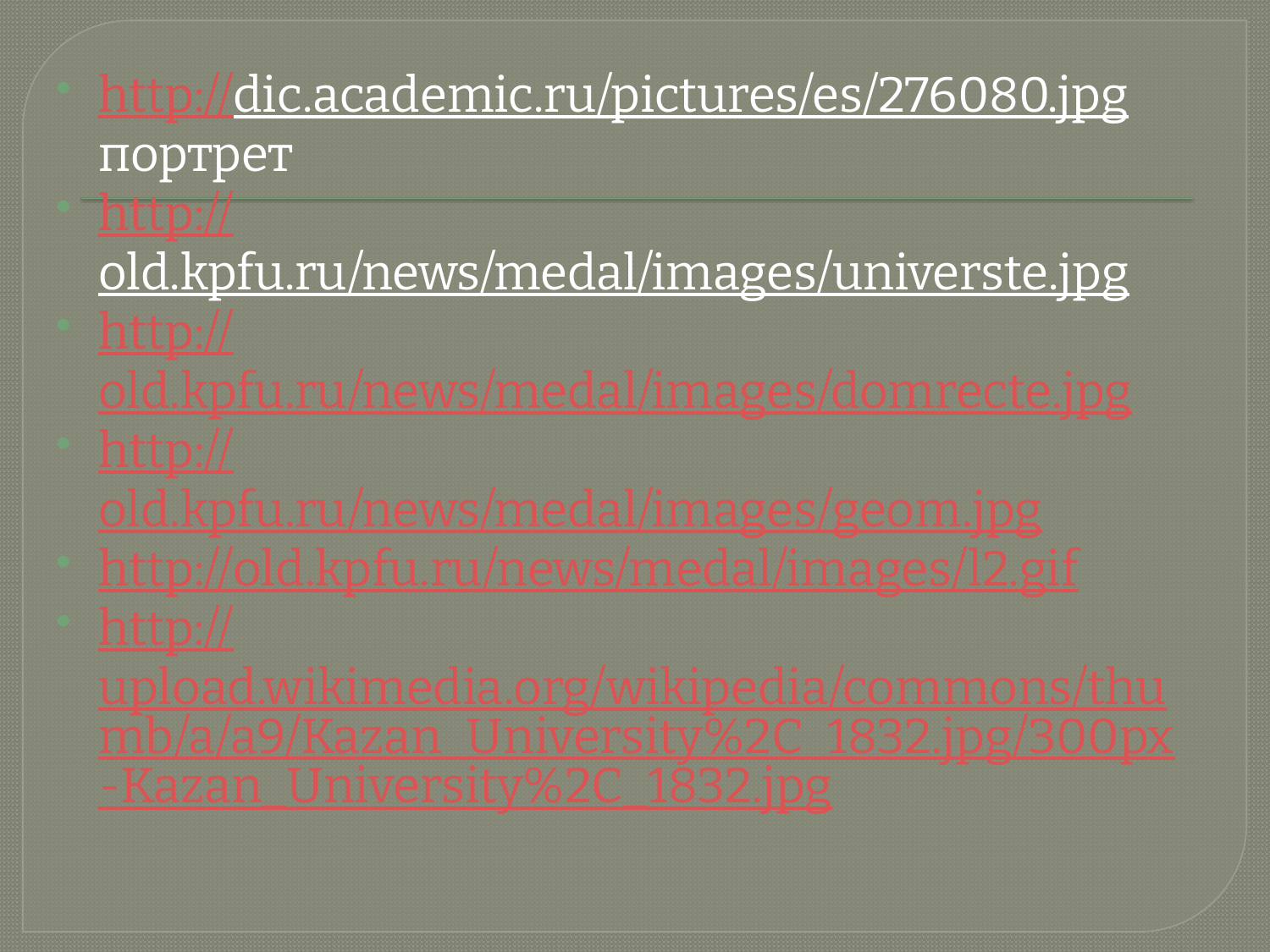

http://dic.academic.ru/pictures/es/276080.jpg портрет
http://old.kpfu.ru/news/medal/images/universte.jpg
http://old.kpfu.ru/news/medal/images/domrecte.jpg
http://old.kpfu.ru/news/medal/images/geom.jpg
http://old.kpfu.ru/news/medal/images/l2.gif
http://upload.wikimedia.org/wikipedia/commons/thumb/a/a9/Kazan_University%2C_1832.jpg/300px-Kazan_University%2C_1832.jpg